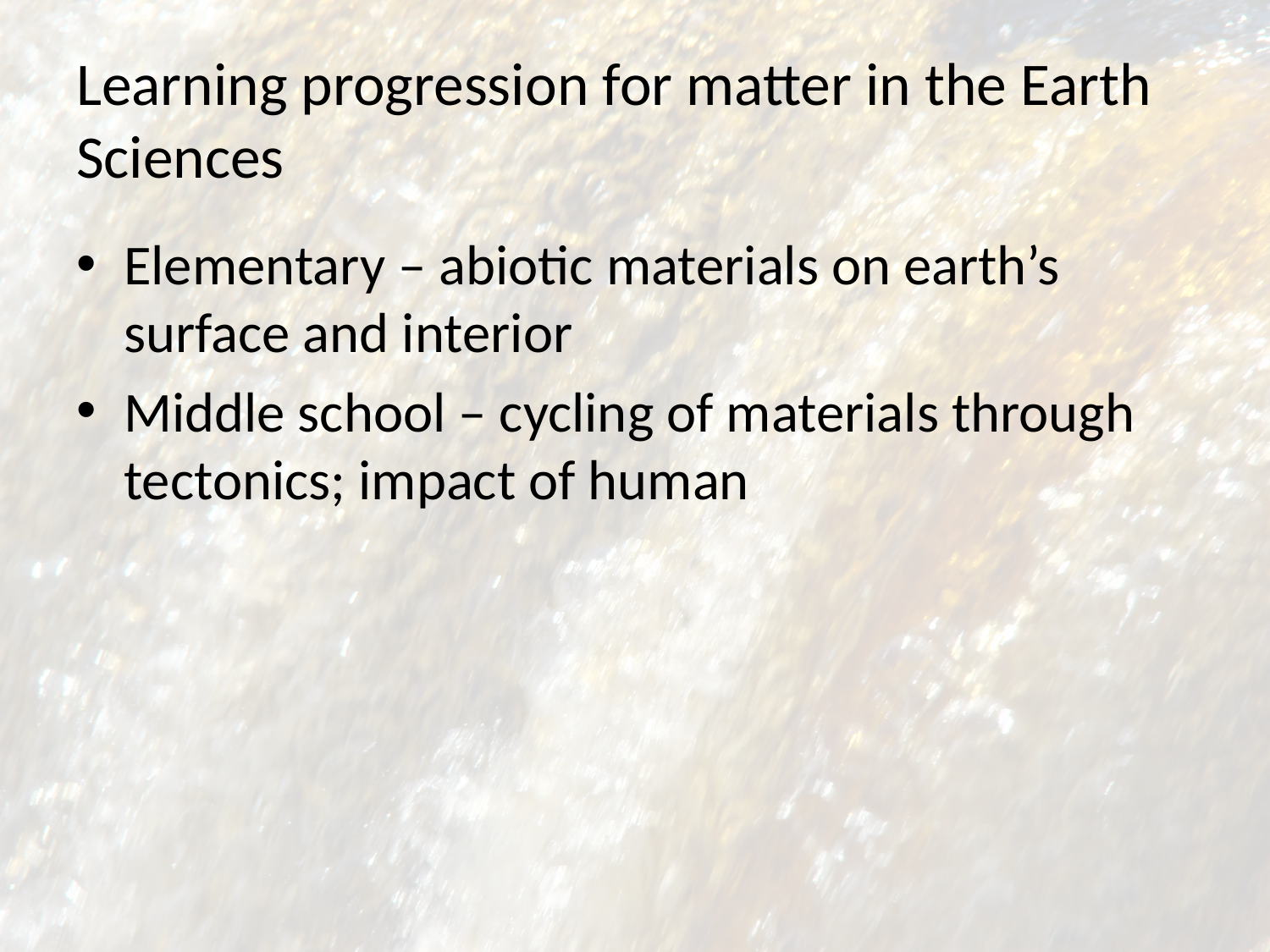

# Learning progression for matter in the Earth Sciences
Elementary – abiotic materials on earth’s surface and interior
Middle school – cycling of materials through tectonics; impact of human